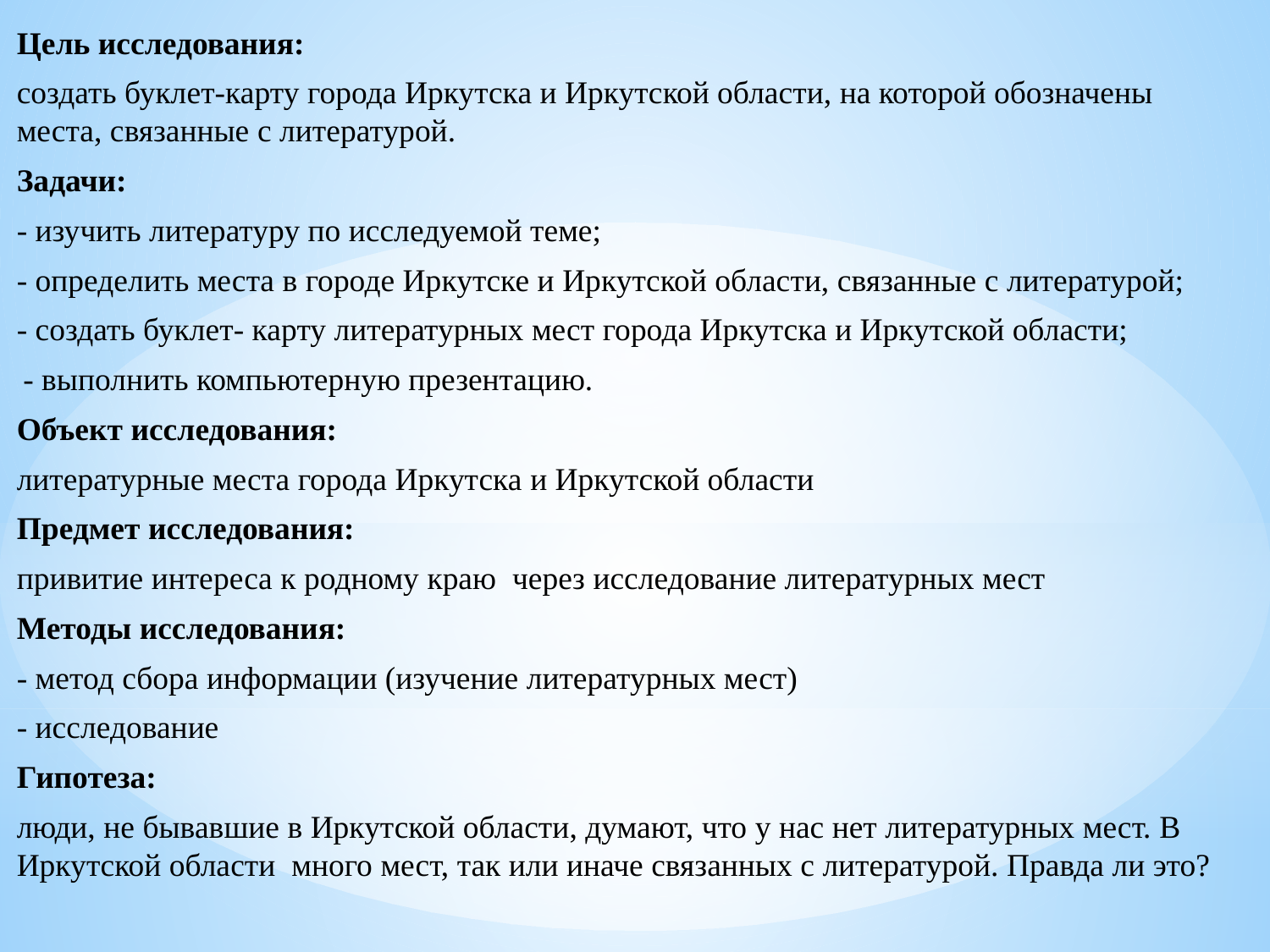

Цель исследования:
создать буклет-карту города Иркутска и Иркутской области, на которой обозначены места, связанные с литературой.
Задачи:
- изучить литературу по исследуемой теме;
- определить места в городе Иркутске и Иркутской области, связанные с литературой;
- создать буклет- карту литературных мест города Иркутска и Иркутской области;
- выполнить компьютерную презентацию.
Объект исследования:
литературные места города Иркутска и Иркутской области
Предмет исследования:
привитие интереса к родному краю  через исследование литературных мест
Методы исследования:
- метод сбора информации (изучение литературных мест)
- исследование
Гипотеза:
люди, не бывавшие в Иркутской области, думают, что у нас нет литературных мест. В Иркутской области  много мест, так или иначе связанных с литературой. Правда ли это?